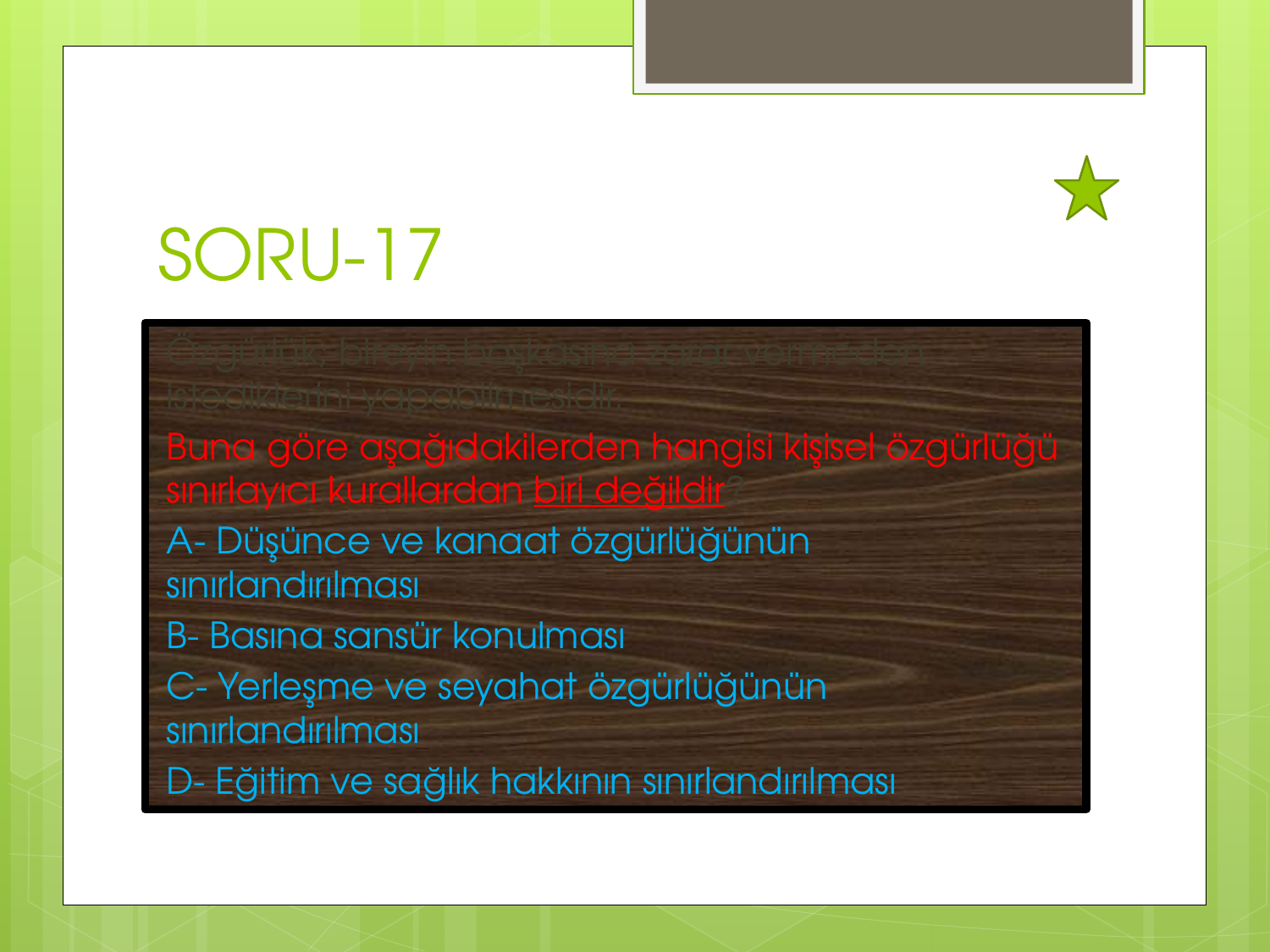

# SORU-17

Özgürlük; bireyin başkasına zarar vermeden istediklerini yapabilmesidir.
Buna göre aşağıdakilerden hangisi kişisel özgürlüğü sınırlayıcı kurallardan biri değildir?
A- Düşünce ve kanaat özgürlüğünün sınırlandırılması
B- Basına sansür konulması
C- Yerleşme ve seyahat özgürlüğünün sınırlandırılması
D- Eğitim ve sağlık hakkının sınırlandırılması